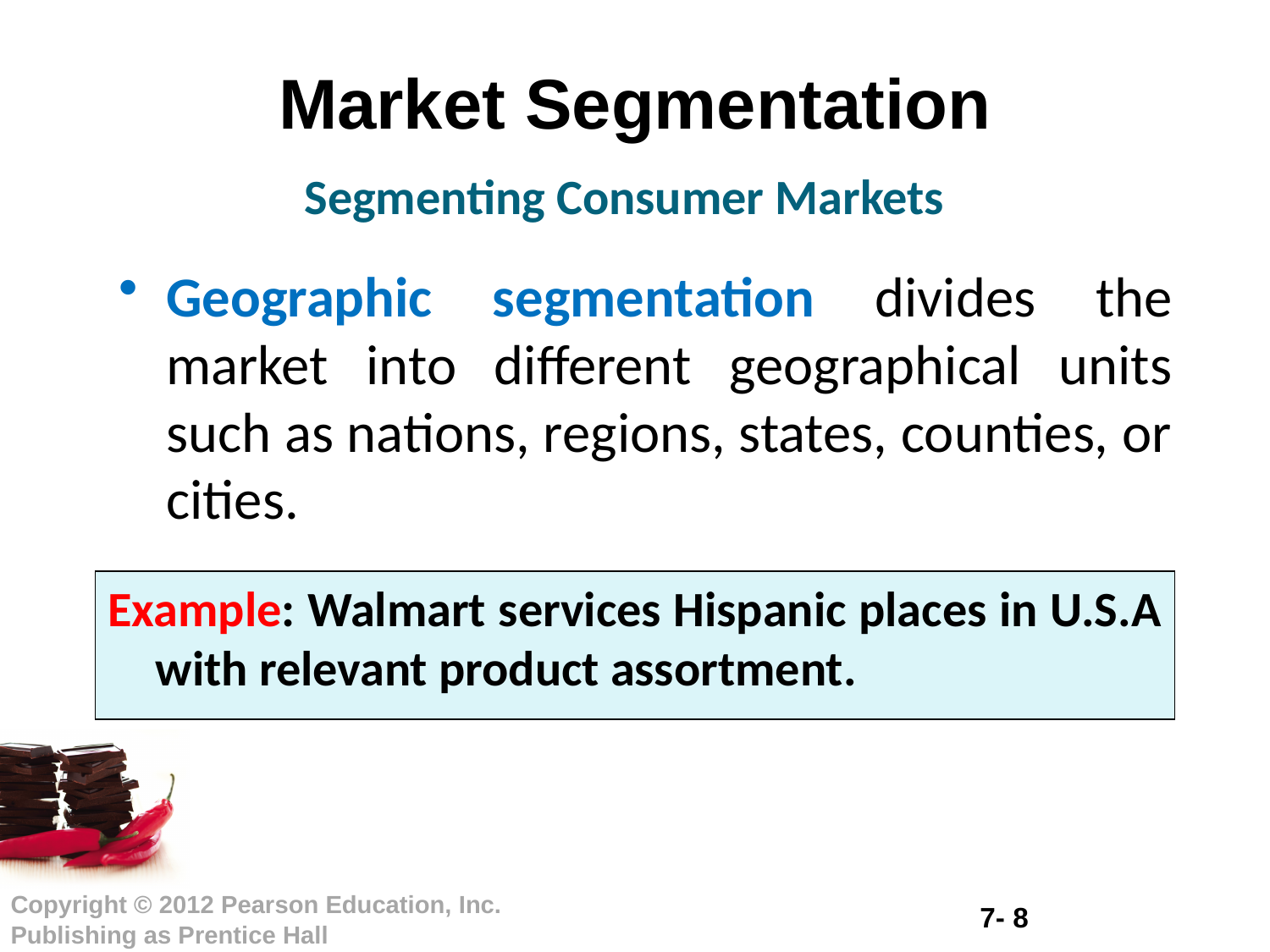

# Market Segmentation
Segmenting Consumer Markets

Geographic segmentation divides the market into different geographical units such as nations, regions, states, counties, or cities.
Example: Walmart services Hispanic places in U.S.A with relevant product assortment.